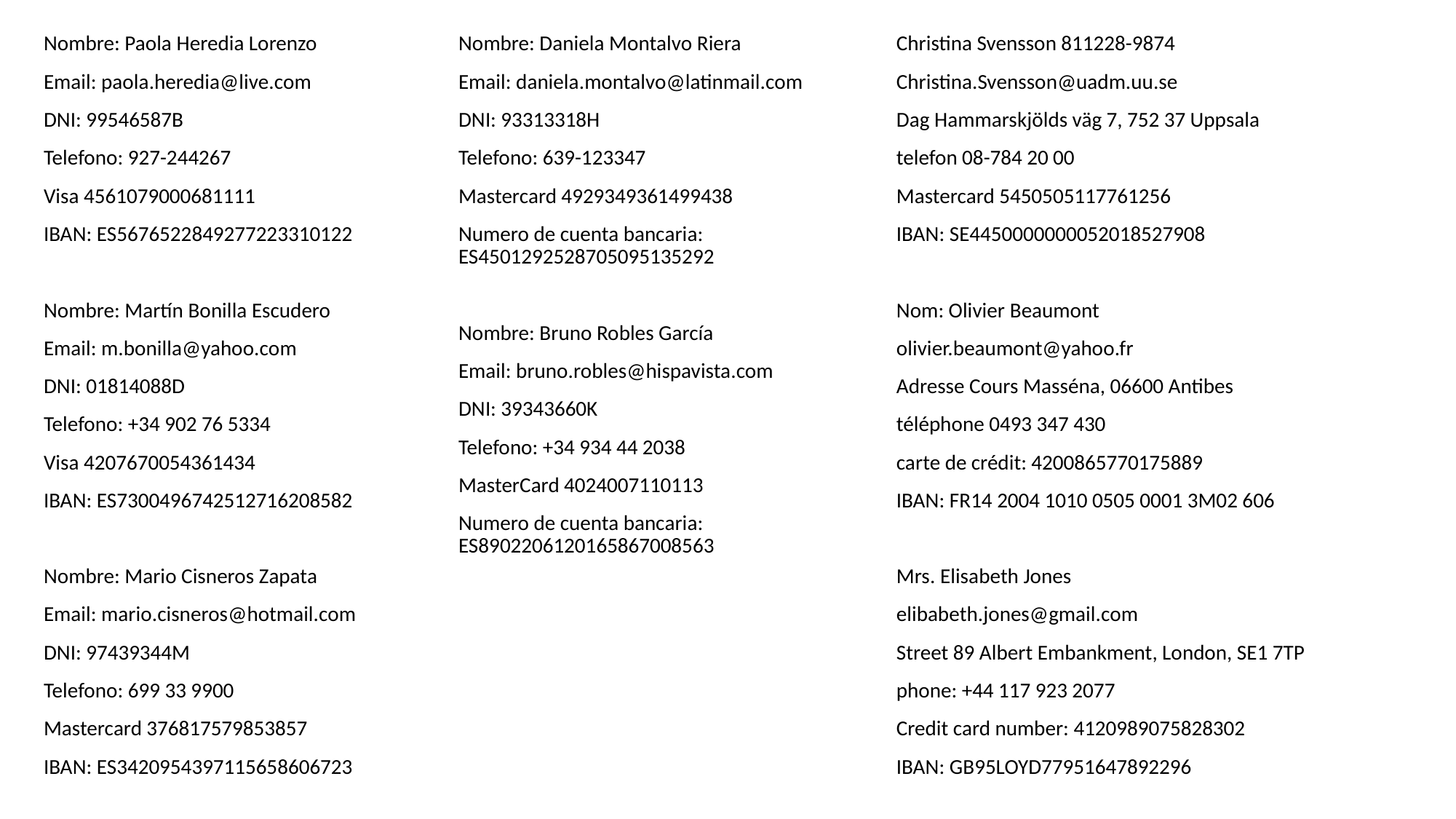

Nombre: Paola Heredia Lorenzo
Email: paola.heredia@live.com
DNI: 99546587B
Telefono: 927-244267
Visa 4561079000681111
IBAN: ES5676522849277223310122

Nombre: Martín Bonilla Escudero
Email: m.bonilla@yahoo.com
DNI: 01814088D
Telefono: +34 902 76 5334
Visa 4207670054361434
IBAN: ES7300496742512716208582

Nombre: Mario Cisneros Zapata
Email: mario.cisneros@hotmail.com
DNI: 97439344M
Telefono: 699 33 9900
Mastercard 376817579853857
IBAN: ES3420954397115658606723

Nombre: Daniela Montalvo Riera
Email: daniela.montalvo@latinmail.com
DNI: 93313318H
Telefono: 639-123347
Mastercard 4929349361499438
Numero de cuenta bancaria: ES4501292528705095135292

Nombre: Bruno Robles García
Email: bruno.robles@hispavista.com
DNI: 39343660K
Telefono: +34 934 44 2038
MasterCard 4024007110113
Numero de cuenta bancaria: ES8902206120165867008563

Christina Svensson 811228-9874
Christina.Svensson@uadm.uu.se
Dag Hammarskjölds väg 7, 752 37 Uppsala
telefon 08-784 20 00
Mastercard 5450505117761256
IBAN: SE4450000000052018527908

Nom: Olivier Beaumont
olivier.beaumont@yahoo.fr
Adresse Cours Masséna, 06600 Antibes
téléphone 0493 347 430
carte de crédit: 4200865770175889
IBAN: FR14 2004 1010 0505 0001 3M02 606

Mrs. Elisabeth Jones
elibabeth.jones@gmail.com
Street 89 Albert Embankment, London, SE1 7TP
phone: +44 117 923 2077
Credit card number: 4120989075828302
IBAN: GB95LOYD77951647892296